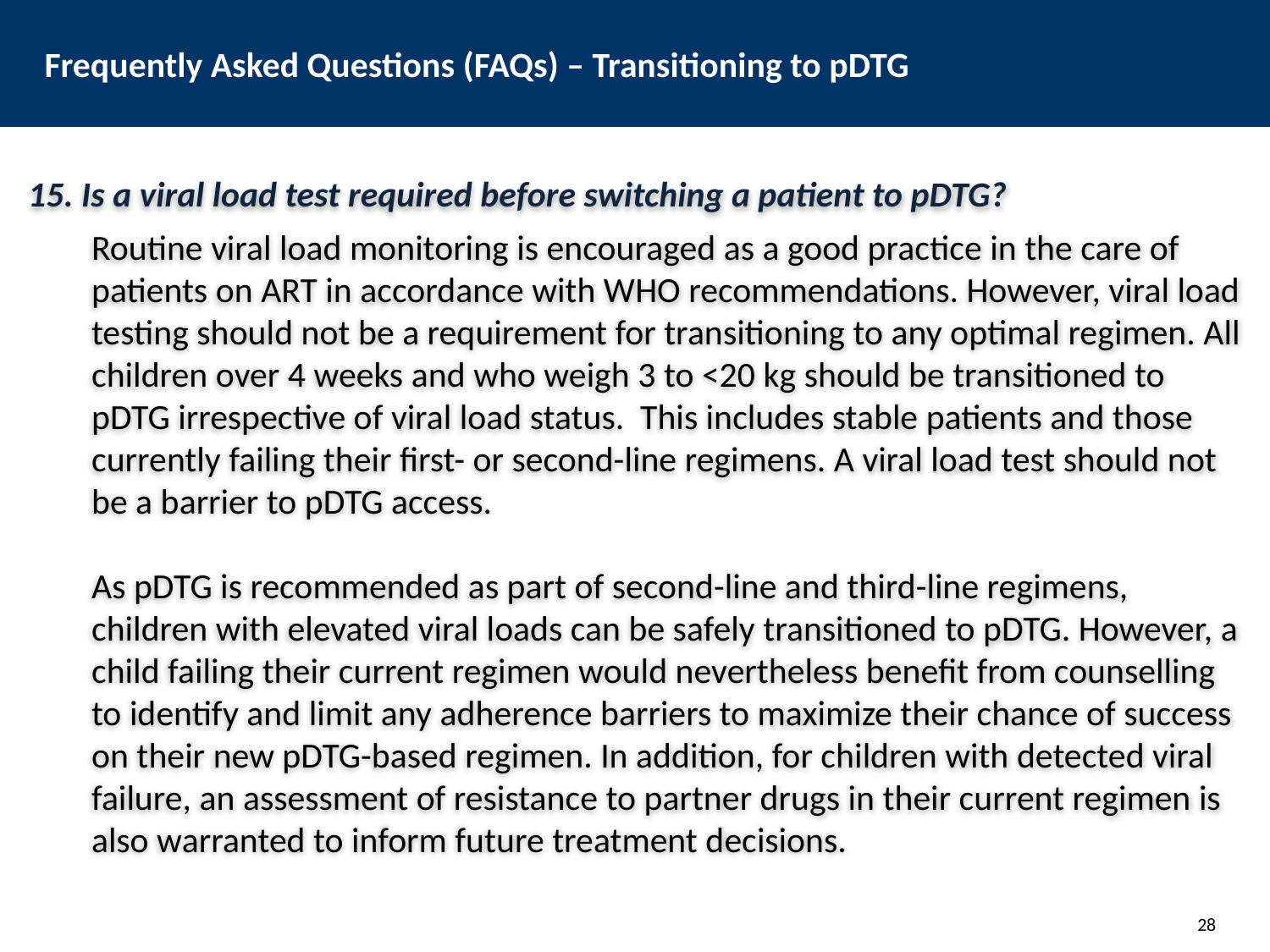

# Frequently Asked Questions (FAQs) – Transitioning to pDTG
15. Is a viral load test required before switching a patient to pDTG?
Routine viral load monitoring is encouraged as a good practice in the care of patients on ART in accordance with WHO recommendations. However, viral load testing should not be a requirement for transitioning to any optimal regimen. All children over 4 weeks and who weigh 3 to <20 kg should be transitioned to pDTG irrespective of viral load status.  This includes stable patients and those currently failing their first- or second-line regimens. A viral load test should not be a barrier to pDTG access.

As pDTG is recommended as part of second-line and third-line regimens, children with elevated viral loads can be safely transitioned to pDTG. However, a child failing their current regimen would nevertheless benefit from counselling to identify and limit any adherence barriers to maximize their chance of success on their new pDTG-based regimen. In addition, for children with detected viral failure, an assessment of resistance to partner drugs in their current regimen is also warranted to inform future treatment decisions.